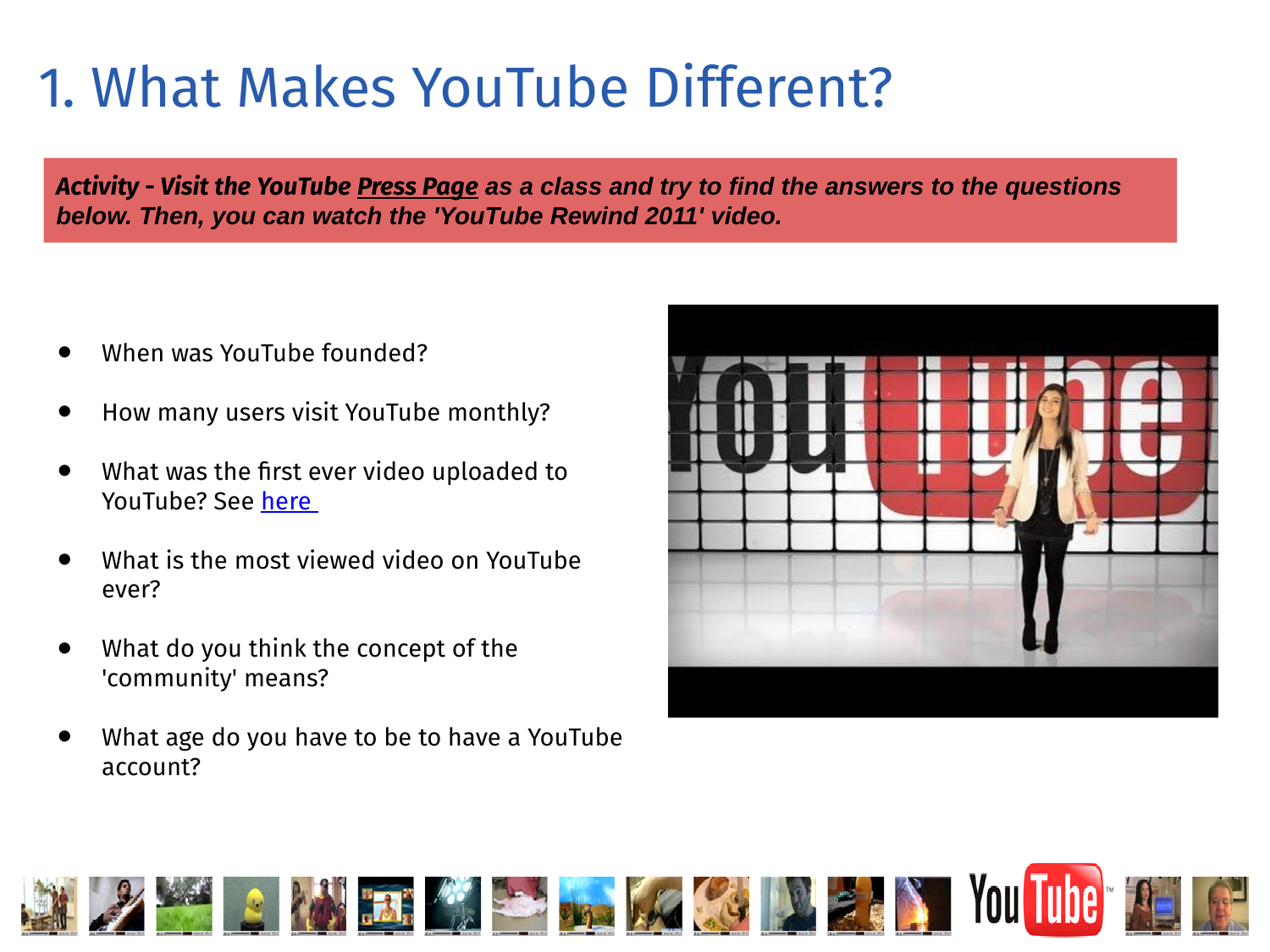

# 1. What Makes YouTube Different?
Activity - Visit the YouTube Press Page as a class and try to find the answers to the questions below. Then, you can watch the 'YouTube Rewind 2011' video.

When was YouTube founded?

How many users visit YouTube monthly?

What was the first ever video uploaded to YouTube? See here

What is the most viewed video on YouTube ever?

What do you think the concept of the 'community' means?

What age do you have to be to have a YouTube account?